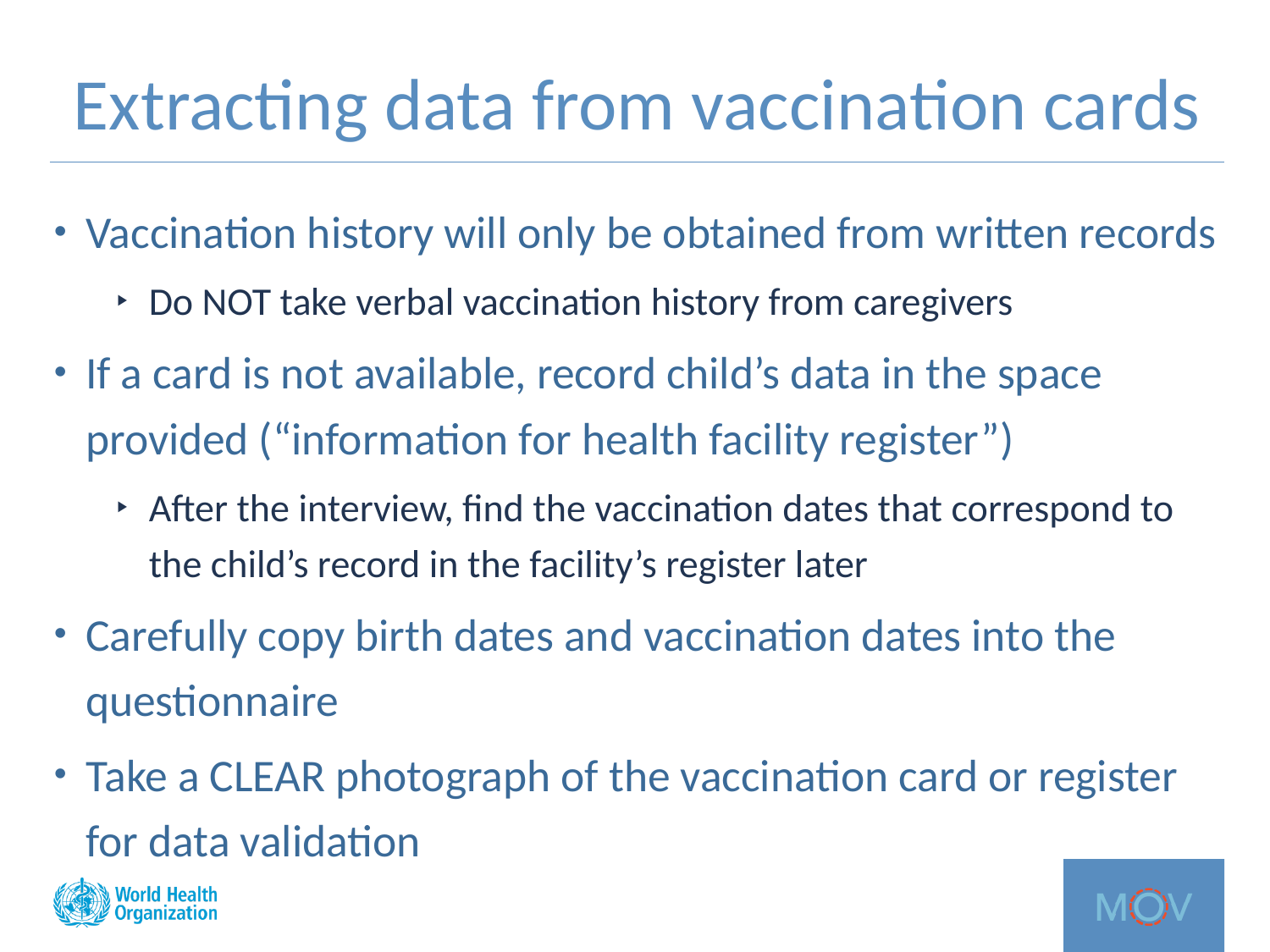

# Extracting data from vaccination cards
Vaccination history will only be obtained from written records
Do NOT take verbal vaccination history from caregivers
If a card is not available, record child’s data in the space provided (“information for health facility register”)
After the interview, find the vaccination dates that correspond to the child’s record in the facility’s register later
Carefully copy birth dates and vaccination dates into the questionnaire
Take a CLEAR photograph of the vaccination card or register for data validation